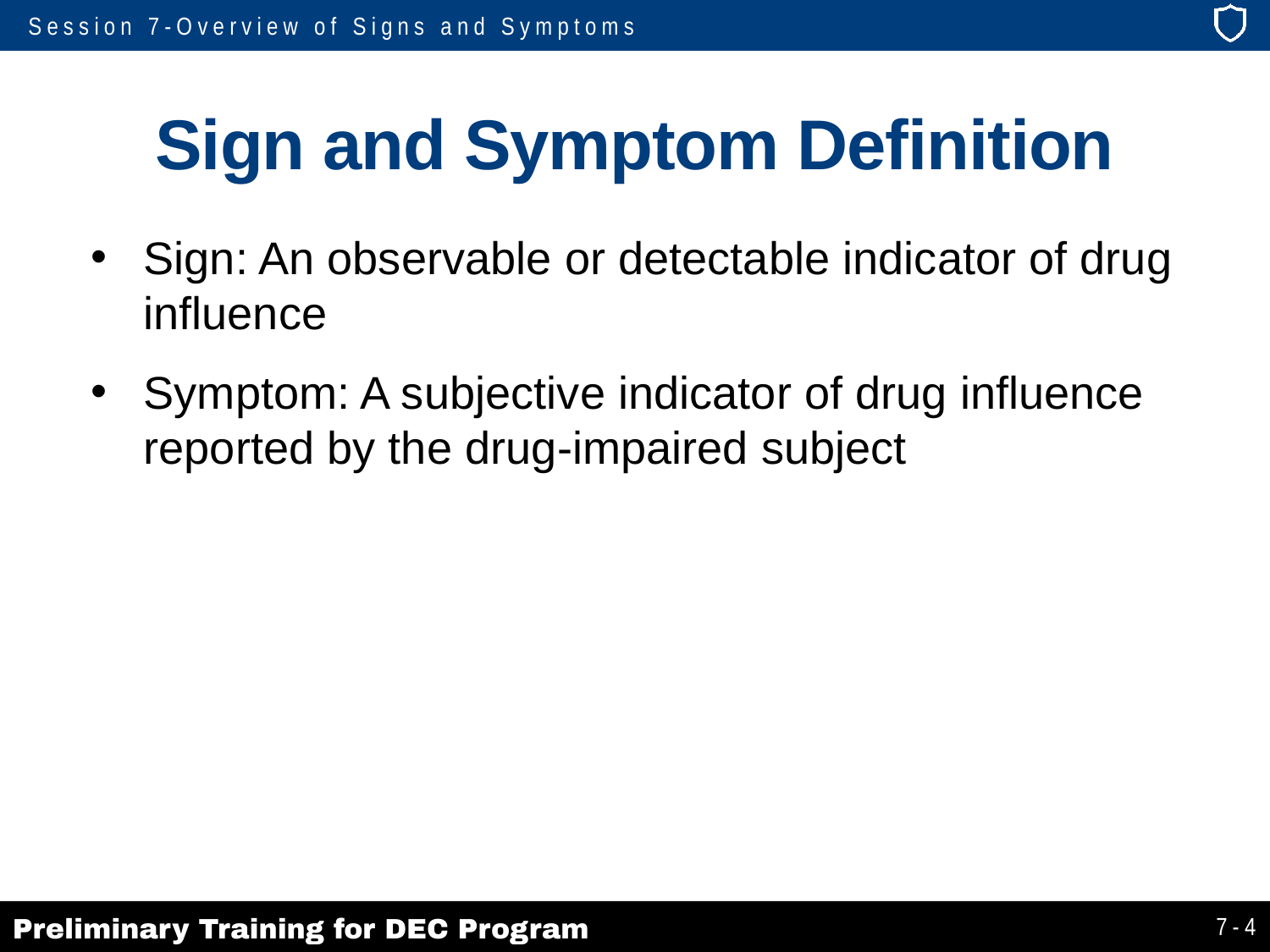

# Sign and Symptom Definition
Sign: An observable or detectable indicator of drug influence
Symptom: A subjective indicator of drug influence reported by the drug-impaired subject

7-4